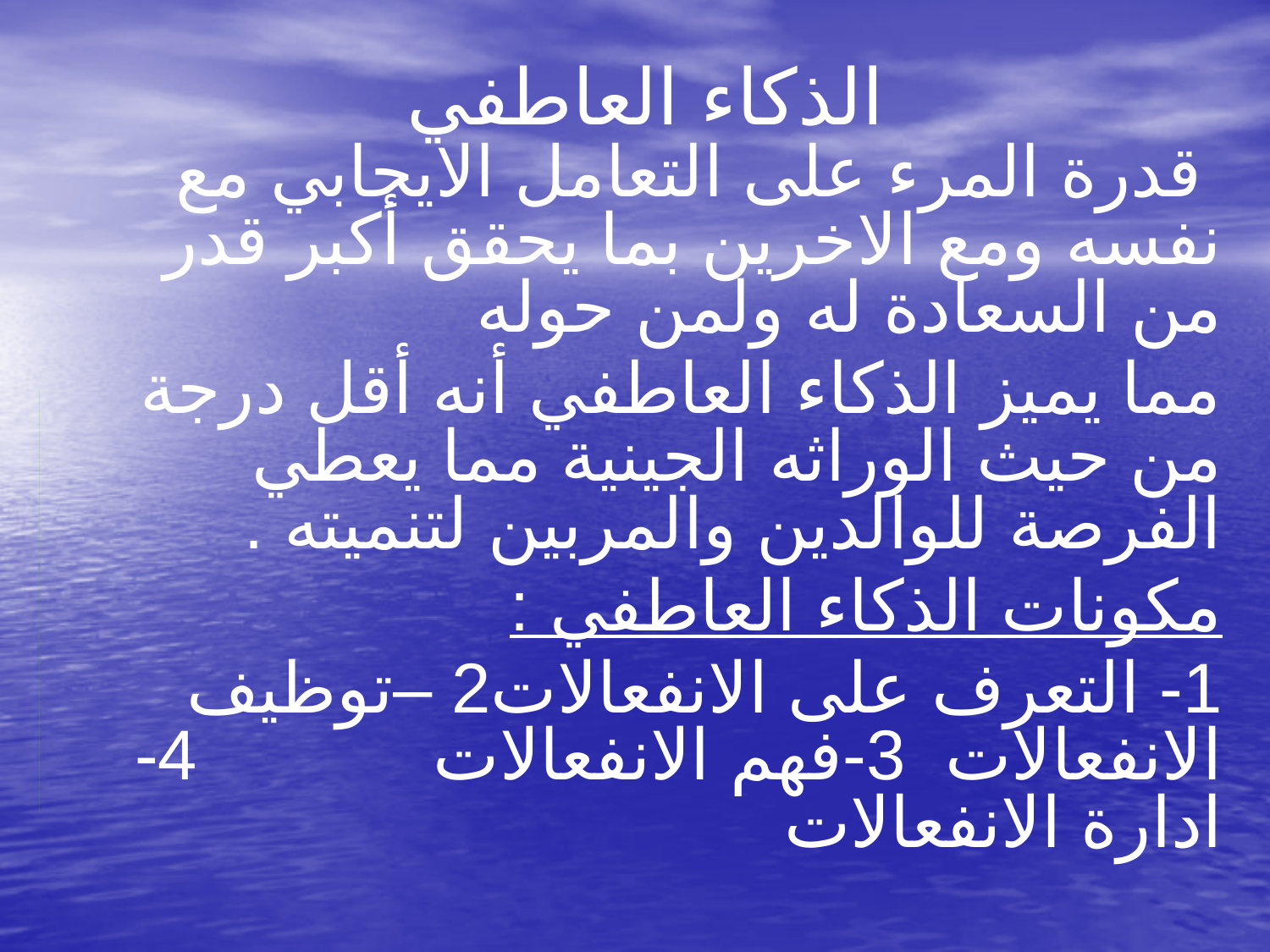

# الذكاء العاطفي
 قدرة المرء على التعامل الايجابي مع نفسه ومع الاخرين بما يحقق أكبر قدر من السعادة له ولمن حوله
مما يميز الذكاء العاطفي أنه أقل درجة من حيث الوراثه الجينية مما يعطي الفرصة للوالدين والمربين لتنميته .
مكونات الذكاء العاطفي :
1- التعرف على الانفعالات2 –توظيف الانفعالات  3-فهم الانفعالات            4-ادارة الانفعالات